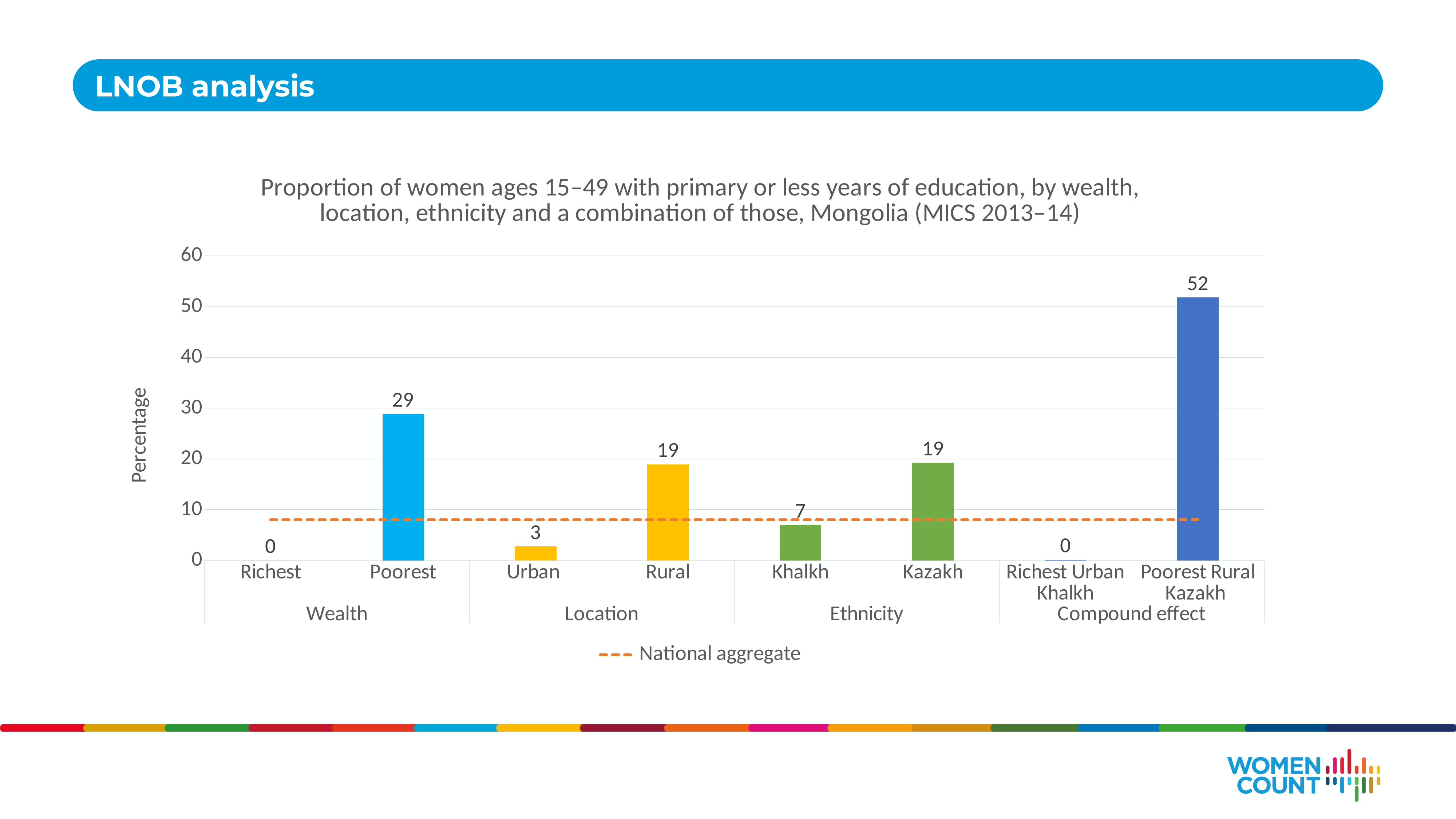

LNOB analysis

### Chart: Proportion of women ages 15–49 with primary or less years of education, by wealth, location, ethnicity and a combination of those, Mongolia (MICS 2013–14)

| Category | Actual | National aggregate |
|---|---|---|
| Richest | 0.0 | 8.0 |
| Poorest | 28.83 | 8.0 |
| Urban  | 2.78 | 8.0 |
| Rural | 18.94 | 8.0 |
| Khalkh | 7.01 | 8.0 |
| Kazakh | 19.27 | 8.0 |
| Richest Urban Khalkh | 0.14 | 8.0 |
| Poorest Rural Kazakh  | 51.8 | 8.0 |